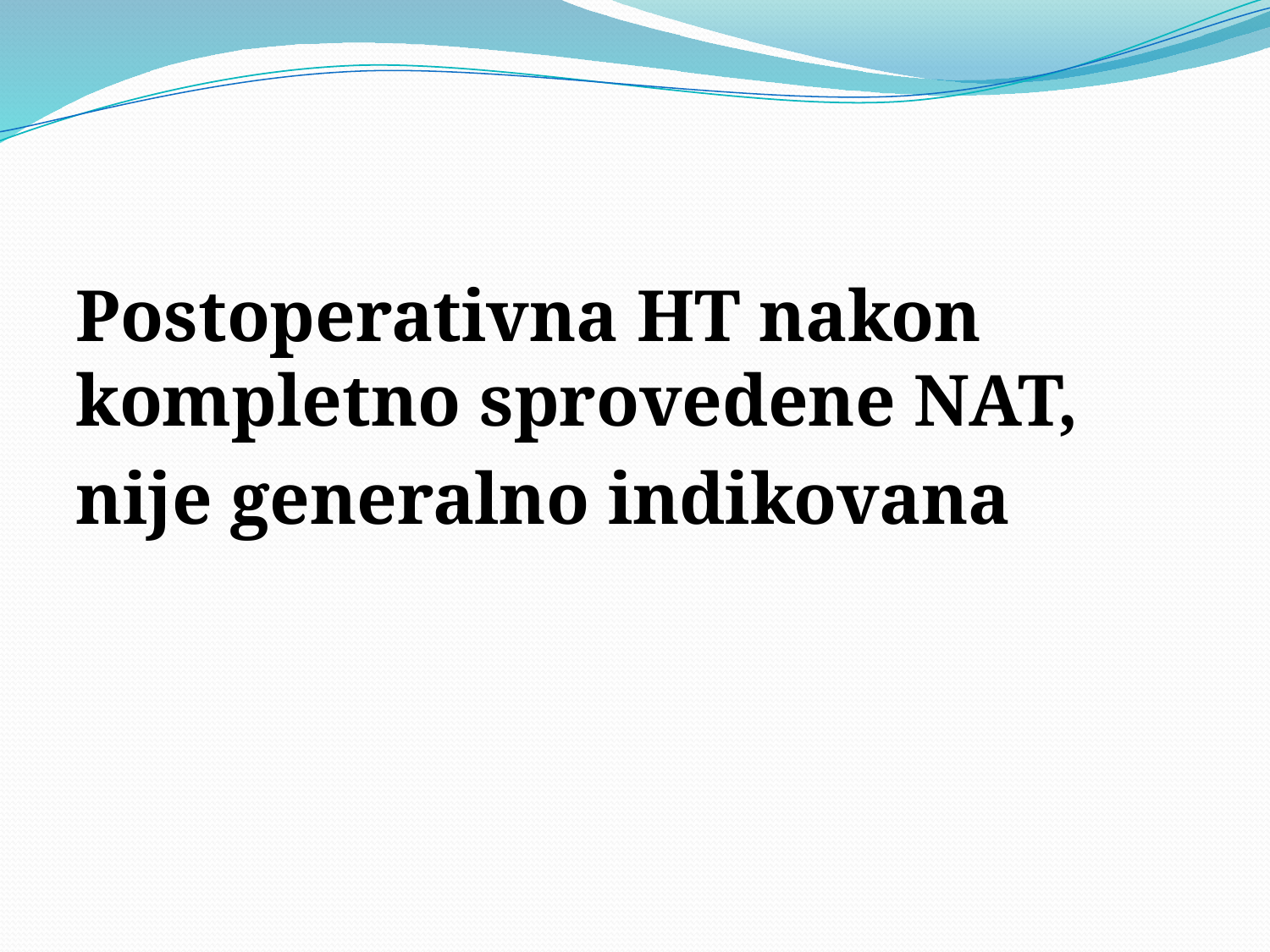

Postoperativna HT nakon kompletno sprovedene NAT,
nije generalno indikovana